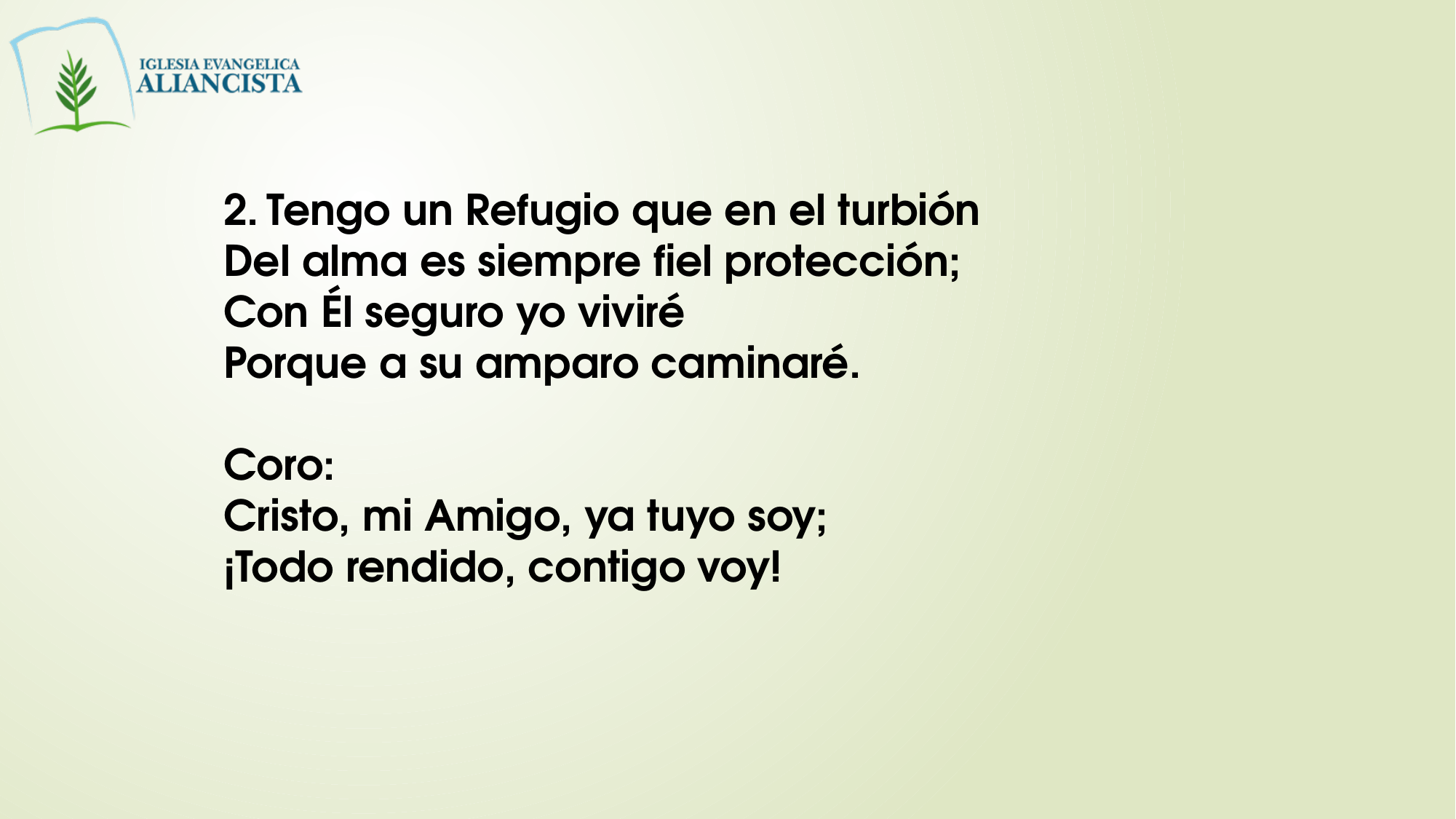

2. Tengo un Refugio que en el turbión
Del alma es siempre fiel protección;
Con Él seguro yo viviré
Porque a su amparo caminaré.

Coro:
Cristo, mi Amigo, ya tuyo soy;
¡Todo rendido, contigo voy!